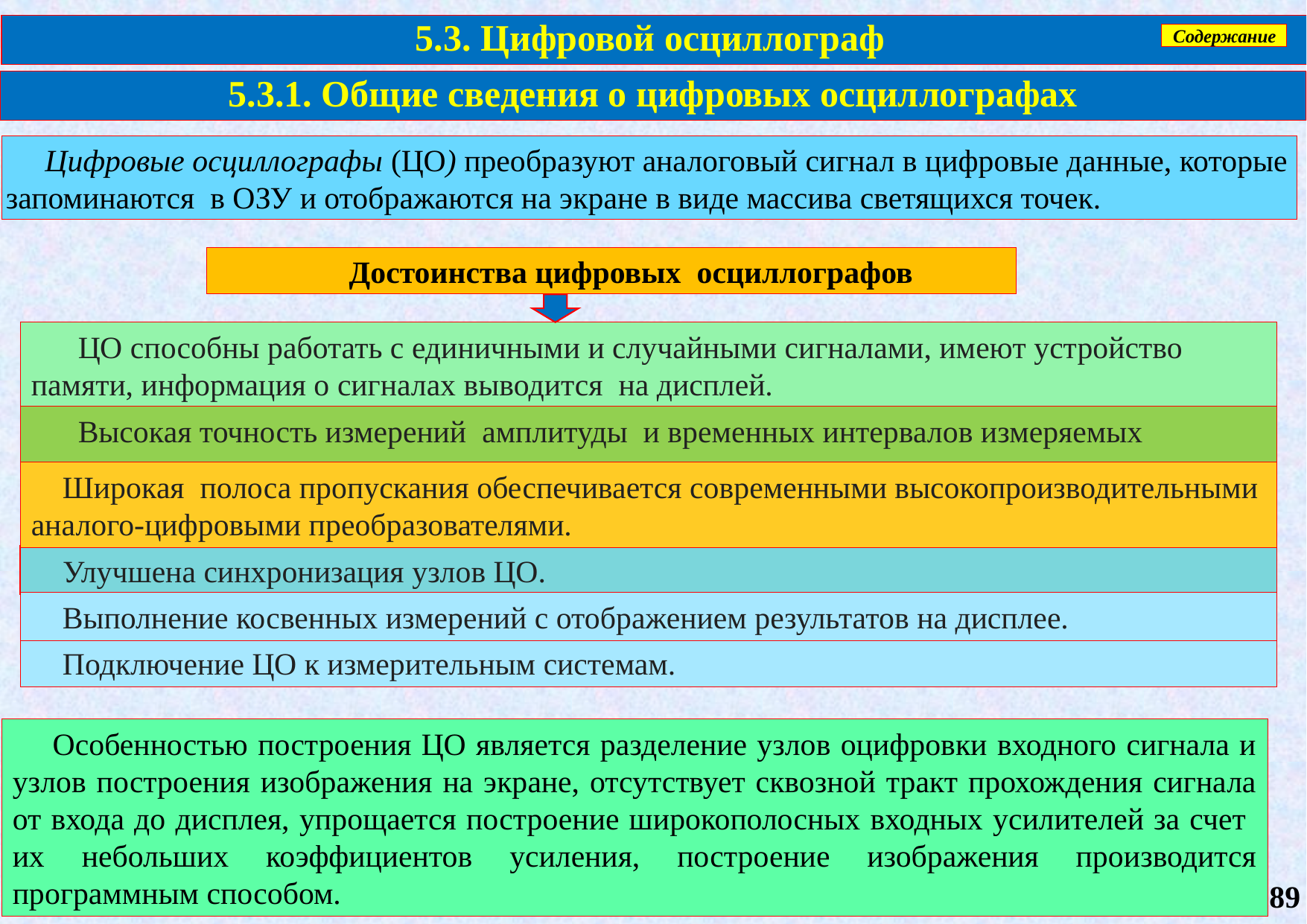

5.3. Цифровой осциллограф
Содержание
5.3.1. Общие сведения о цифровых осциллографах
     Цифровые осциллографы (ЦО) преобразуют аналоговый сигнал в цифровые данные, которые запоминаются  в ОЗУ и отображаются на экране в виде массива светящихся точек.
     Достоинства цифровых  осциллографов

      ЦО способны работать с единичными и случайными сигналами, имеют устройство памяти, информация о сигналах выводится  на дисплей.
      Высокая точность измерений  амплитуды  и временных интервалов измеряемых сигналов.
    Широкая  полоса пропускания обеспечивается современными высокопроизводительными аналого-цифровыми преобразователями.
    Улучшена синхронизация узлов ЦО.
    Выполнение косвенных измерений с отображением результатов на дисплее.
    Подключение ЦО к измерительным системам.
    Особенностью построения ЦО является разделение узлов оцифровки входного сигнала и узлов построения изображения на экране, отсутствует сквозной тракт прохождения сигнала от входа до дисплея, упрощается построение широкополосных входных усилителей за счет  их небольших коэффициентов усиления, построение изображения производится программным способом.
89